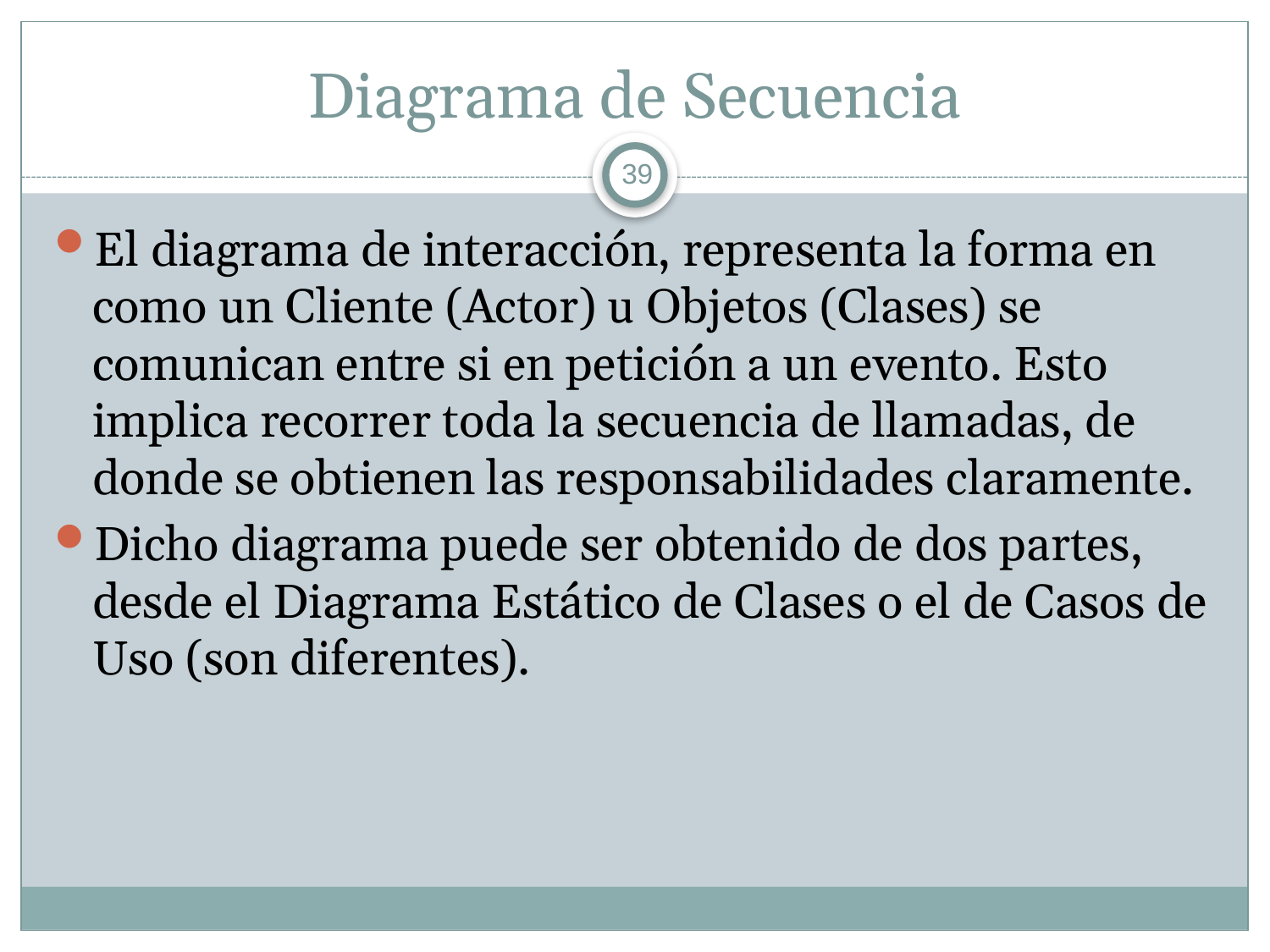

# Diagrama de Secuencia
39
El diagrama de interacción, representa la forma en como un Cliente (Actor) u Objetos (Clases) se comunican entre si en petición a un evento. Esto implica recorrer toda la secuencia de llamadas, de donde se obtienen las responsabilidades claramente.
Dicho diagrama puede ser obtenido de dos partes, desde el Diagrama Estático de Clases o el de Casos de Uso (son diferentes).